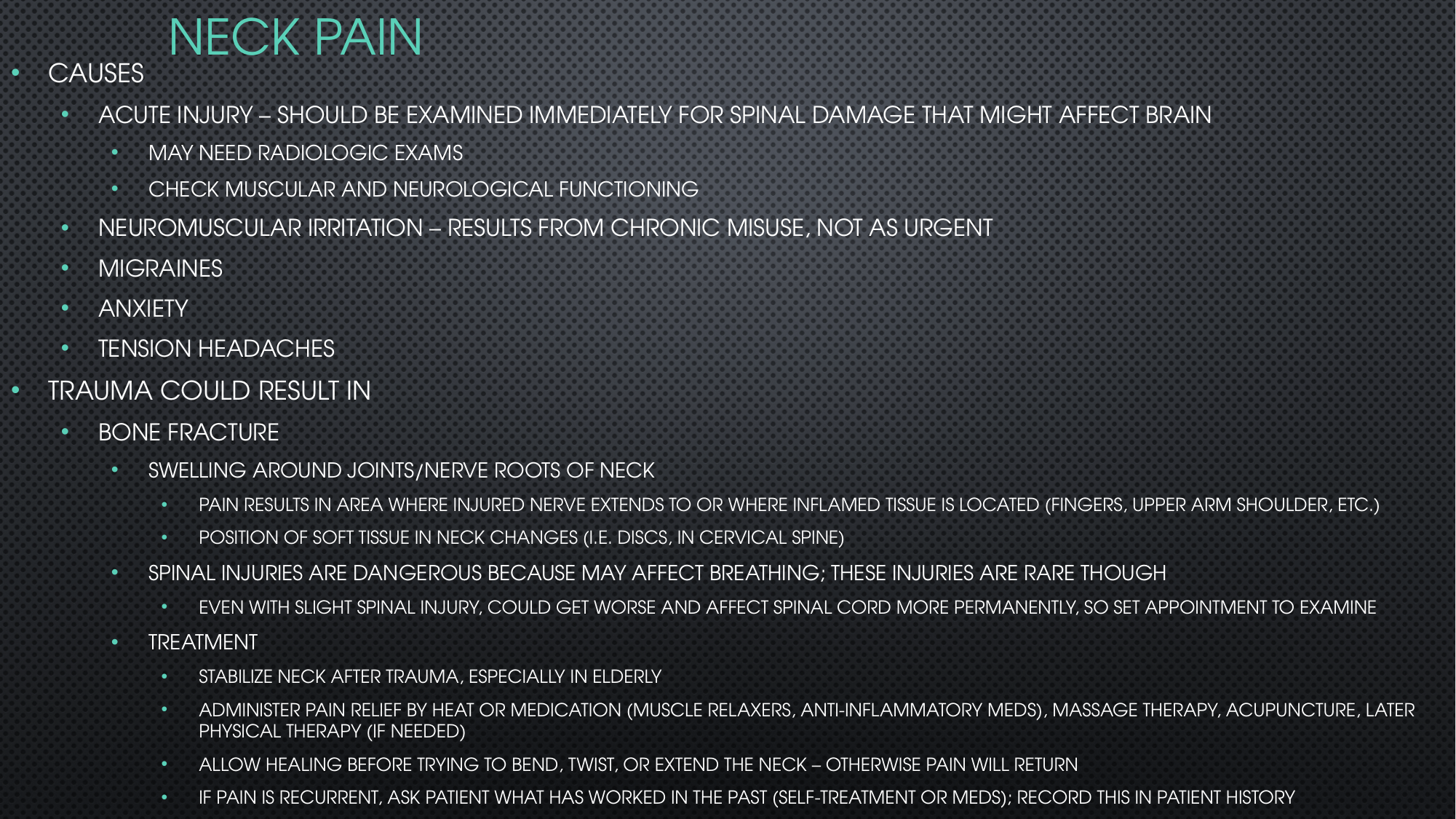

# Neck Pain
Causes
Acute injury – should be examined immediately for spinal damage that might affect brain
May need radiologic exams
Check muscular and neurological functioning
Neuromuscular irritation – results from chronic misuse, not as urgent
Migraines
Anxiety
Tension headaches
Trauma could result in
Bone fracture
Swelling around joints/nerve roots of neck
Pain results in area where injured nerve extends to or where inflamed tissue is located (fingers, upper arm shoulder, etc.)
Position of soft tissue in neck changes (i.e. discs, in cervical spine)
Spinal injuries are dangerous because may affect breathing; these injuries are rare though
Even with slight spinal injury, could get worse and affect spinal cord more permanently, so set appointment to examine
Treatment
Stabilize neck after trauma, especially in elderly
Administer pain relief by heat or medication (muscle relaxers, anti-inflammatory meds), massage therapy, acupuncture, LATER physical therapy (if needed)
Allow healing before trying to bend, twist, or extend the neck – otherwise pain will return
If pain is recurrent, ask patient what has worked in the past (self-treatment or meds); record this in patient history